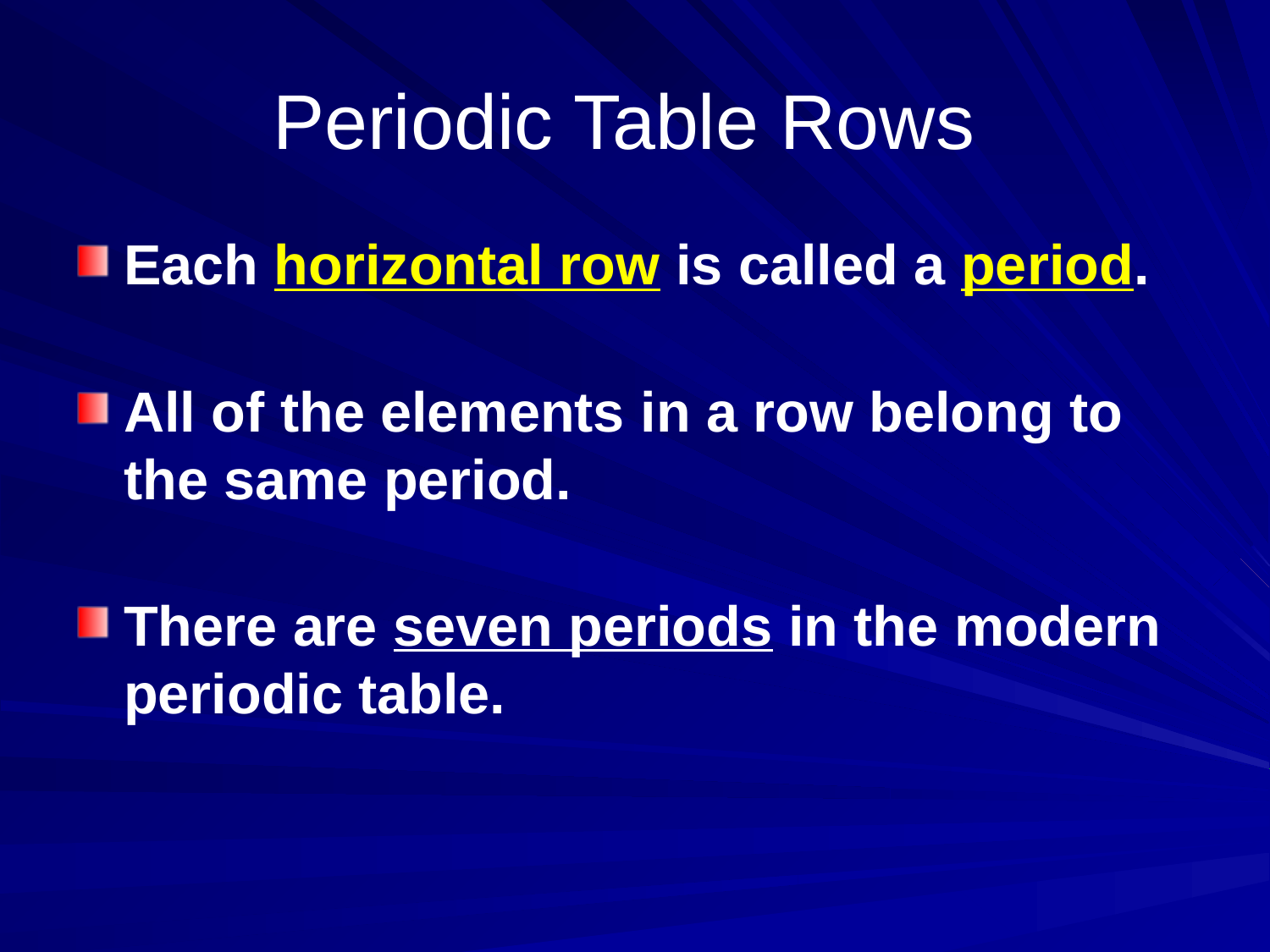

# Periodic Table Rows
Each horizontal row is called a period.
All of the elements in a row belong to the same period.
There are seven periods in the modern periodic table.